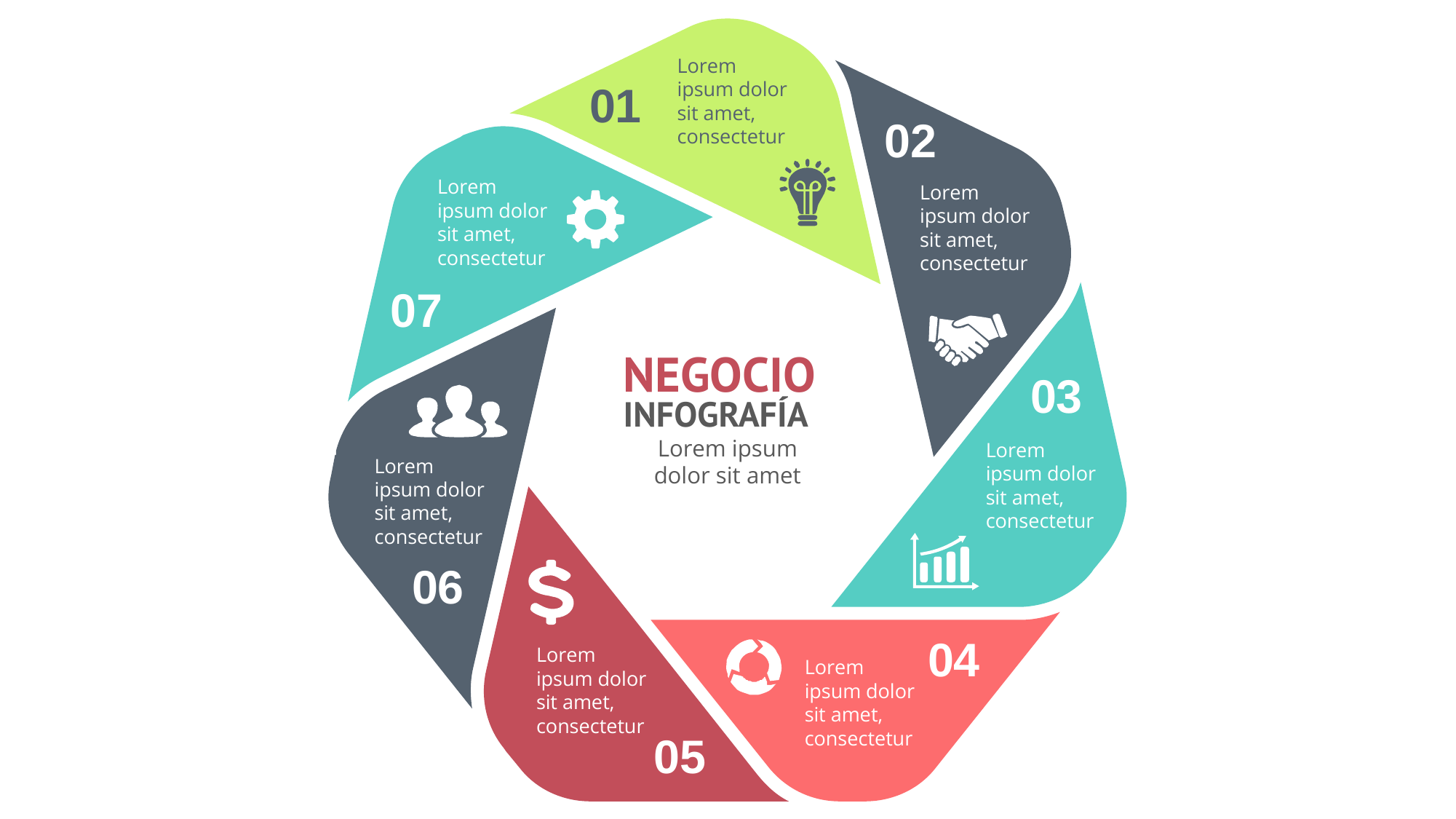

Lorem ipsum dolor sit amet, consectetur

01
02

Lorem ipsum dolor sit amet, consectetur
Lorem ipsum dolor sit amet, consectetur

07

NEGOCIO
03

INFOGRAFÍA
Lorem ipsum dolor sit amet
Lorem ipsum dolor sit amet, consectetur
Lorem ipsum dolor sit amet, consectetur

06

04
Lorem ipsum dolor sit amet, consectetur

Lorem ipsum dolor sit amet, consectetur
05